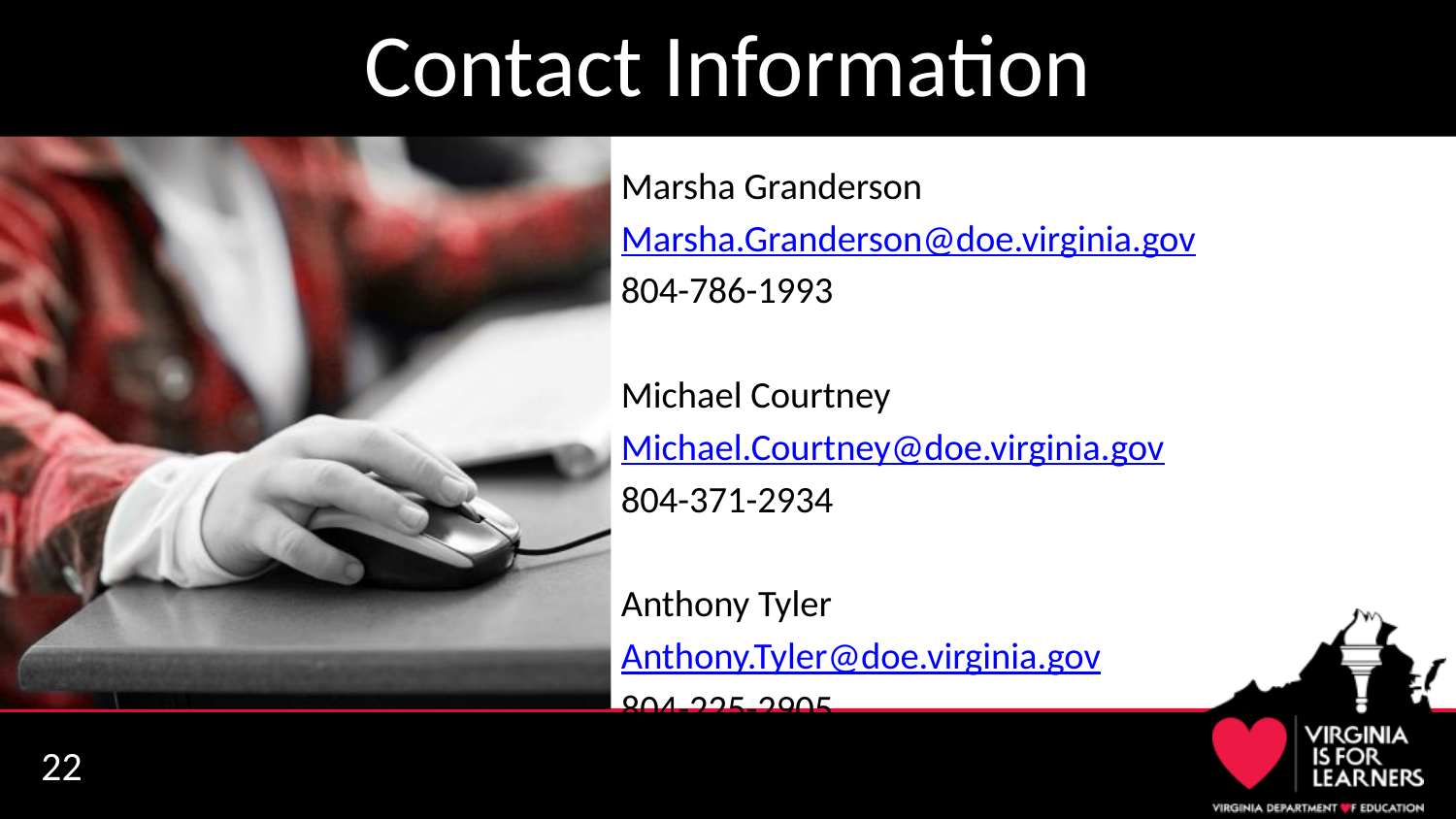

# Contact Information
Marsha Granderson
Marsha.Granderson@doe.virginia.gov
804-786-1993

Michael Courtney
Michael.Courtney@doe.virginia.gov
804-371-2934

Anthony Tyler
Anthony.Tyler@doe.virginia.gov
804-225-2905